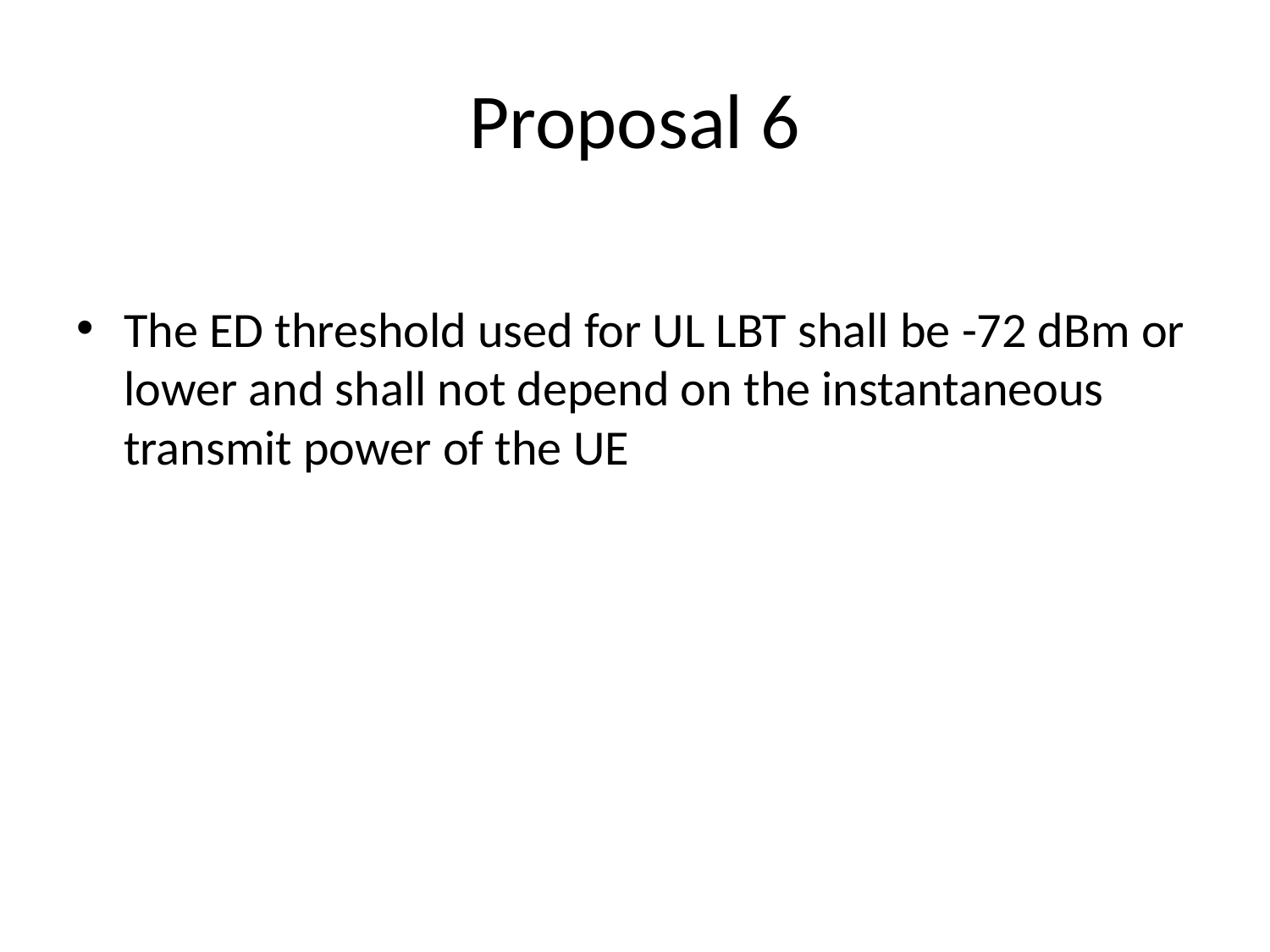

# Proposal 6

The ED threshold used for UL LBT shall be -72 dBm or lower and shall not depend on the instantaneous transmit power of the UE